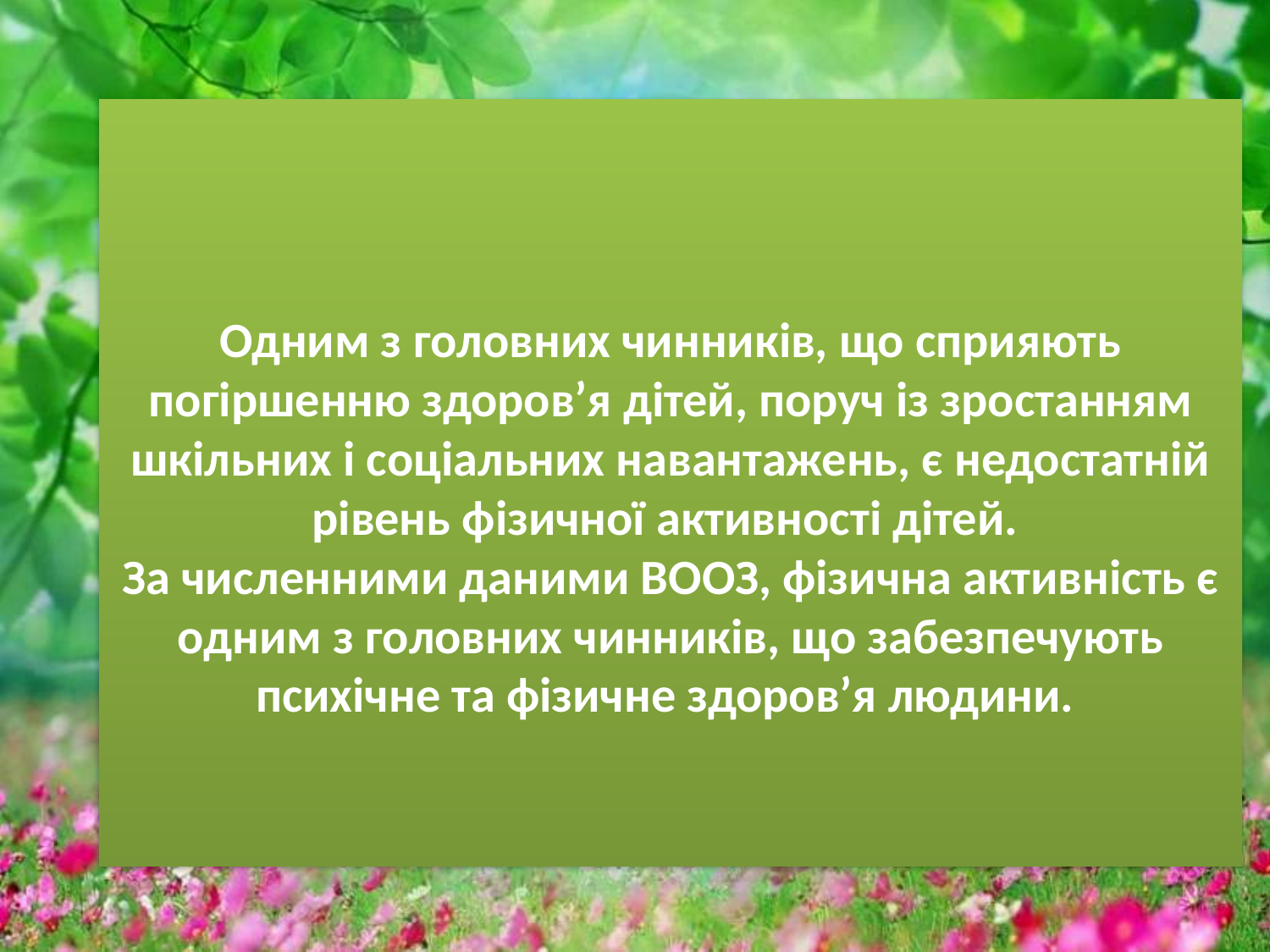

Одним з головних чинників, що сприяють погіршенню здоров’я дітей, поруч із зростанням шкільних і соціальних навантажень, є недостатній рівень фізичної активності дітей.
За численними даними ВООЗ, фізична активність є одним з головних чинників, що забезпечують психічне та фізичне здоров’я людини.